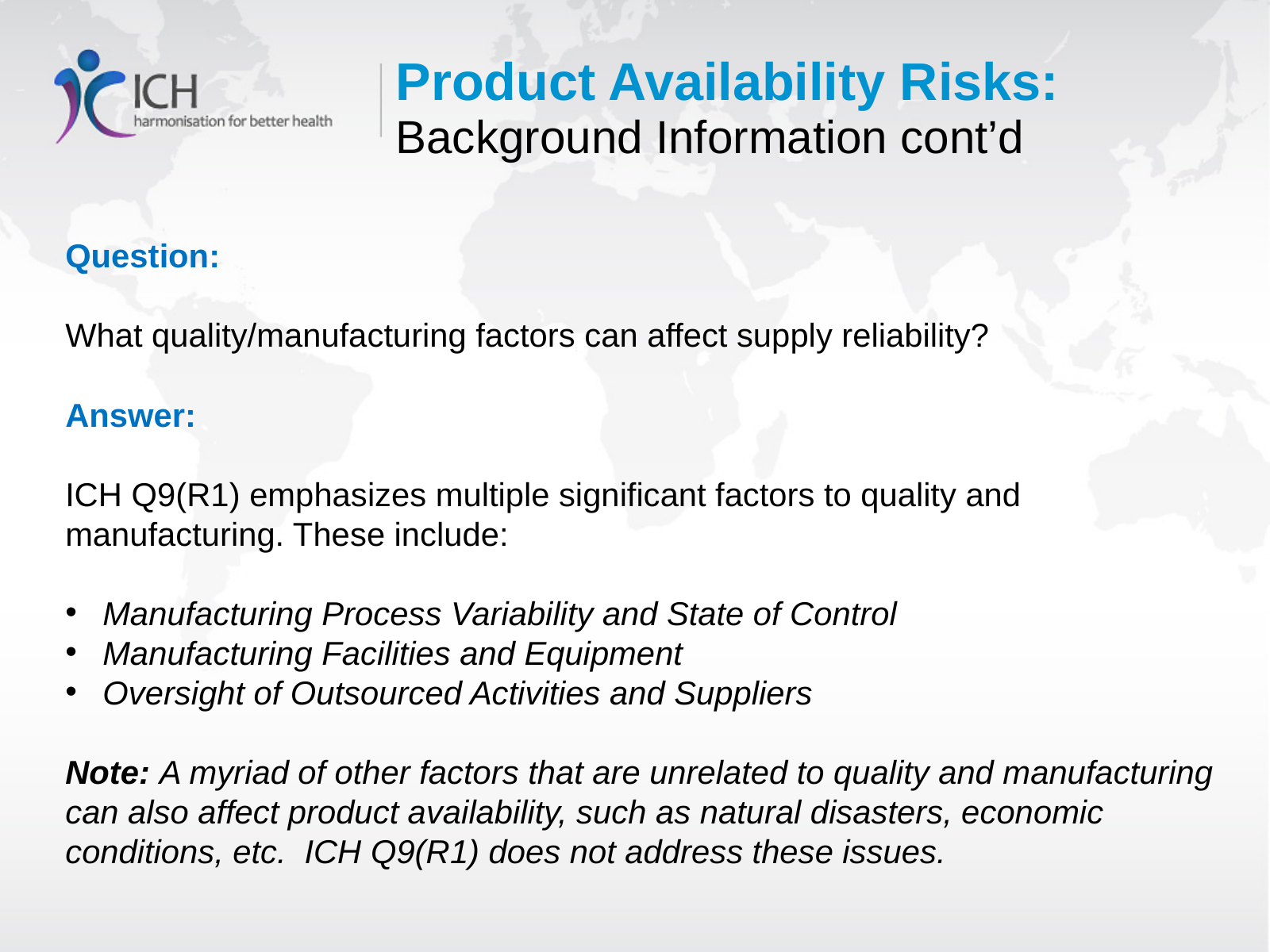

# Product Availability Risks: Background Information cont’d
Question:

What quality/manufacturing factors can affect supply reliability?

Answer:

ICH Q9(R1) emphasizes multiple significant factors to quality and manufacturing. These include:

Manufacturing Process Variability and State of Control
Manufacturing Facilities and Equipment
Oversight of Outsourced Activities and Suppliers

Note: A myriad of other factors that are unrelated to quality and manufacturing can also affect product availability, such as natural disasters, economic conditions, etc.  ICH Q9(R1) does not address these issues.